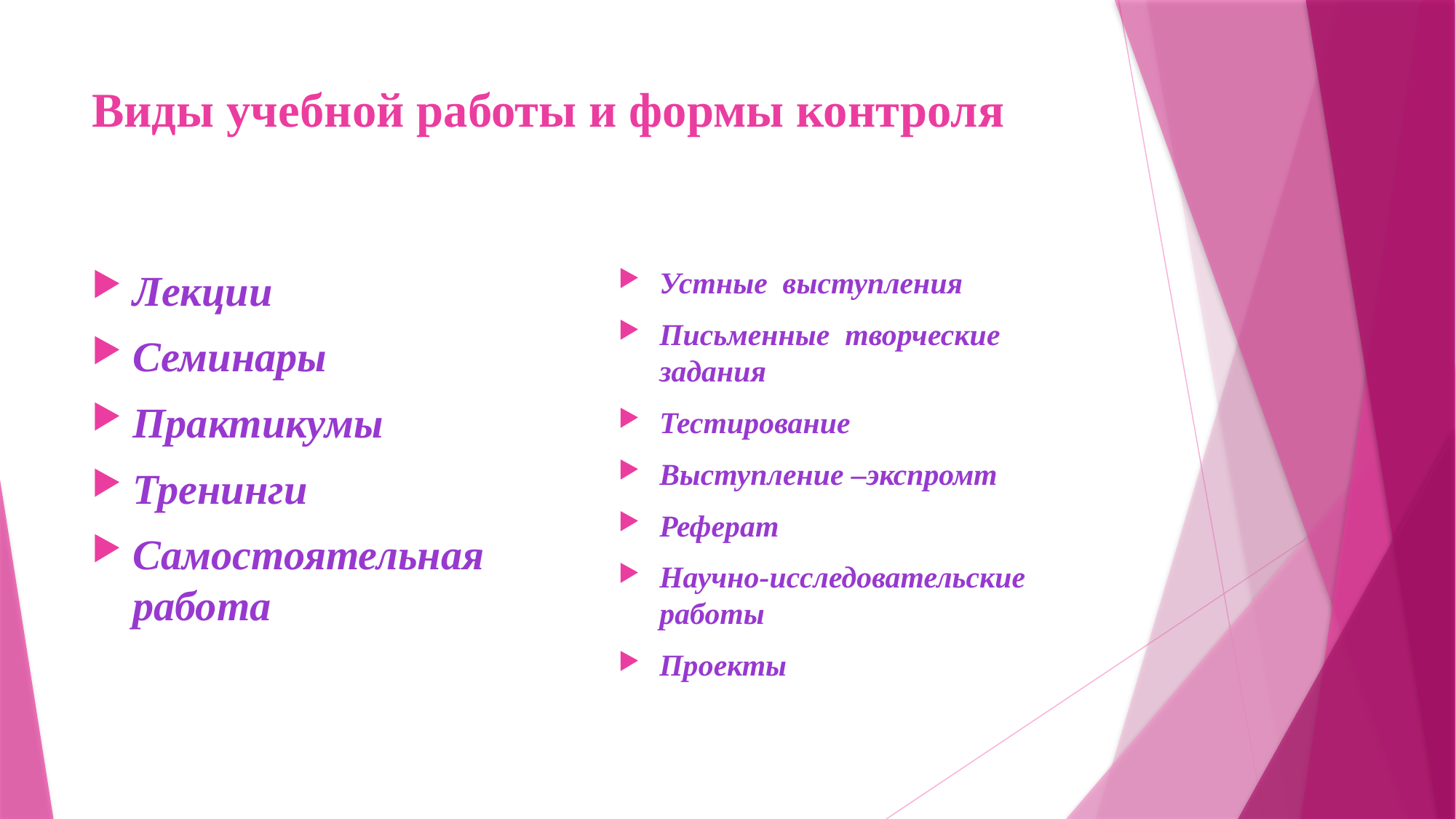

# Виды учебной работы и формы контроля
Лекции
Семинары
Практикумы
Тренинги
Самостоятельная работа
Устные  выступления
Письменные  творческие задания
Тестирование
Выступление –экспромт
Реферат
Научно-исследовательские работы
Проекты